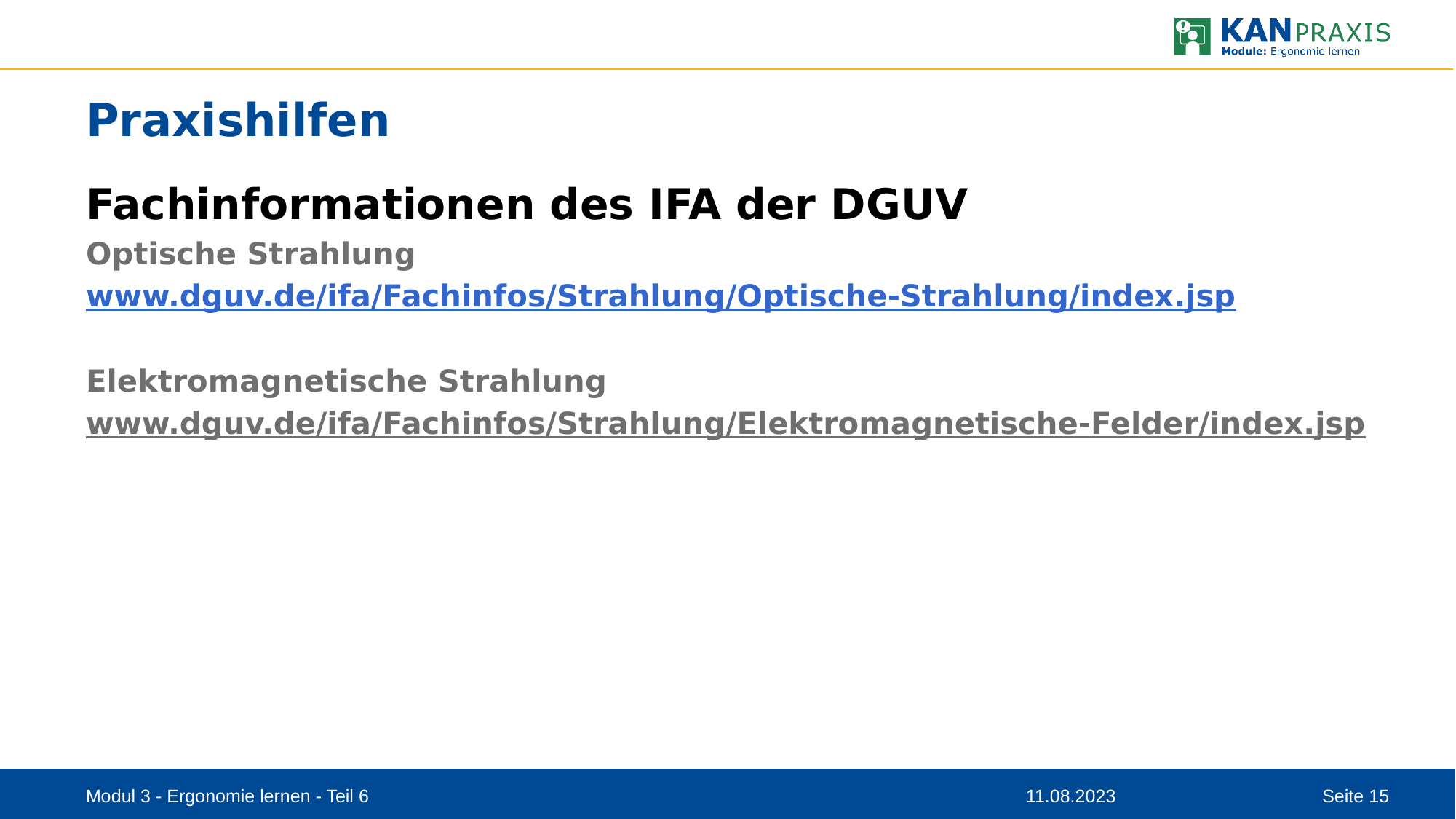

# Praxishilfen
Fachinformationen des IFA der DGUV
Optische Strahlung
www.dguv.de/ifa/Fachinfos/Strahlung/Optische-Strahlung/index.jsp

Elektromagnetische Strahlung
www.dguv.de/ifa/Fachinfos/Strahlung/Elektromagnetische-Felder/index.jsp

Modul 3 - Ergonomie lernen - Teil 6
11.08.2023
Seite 15